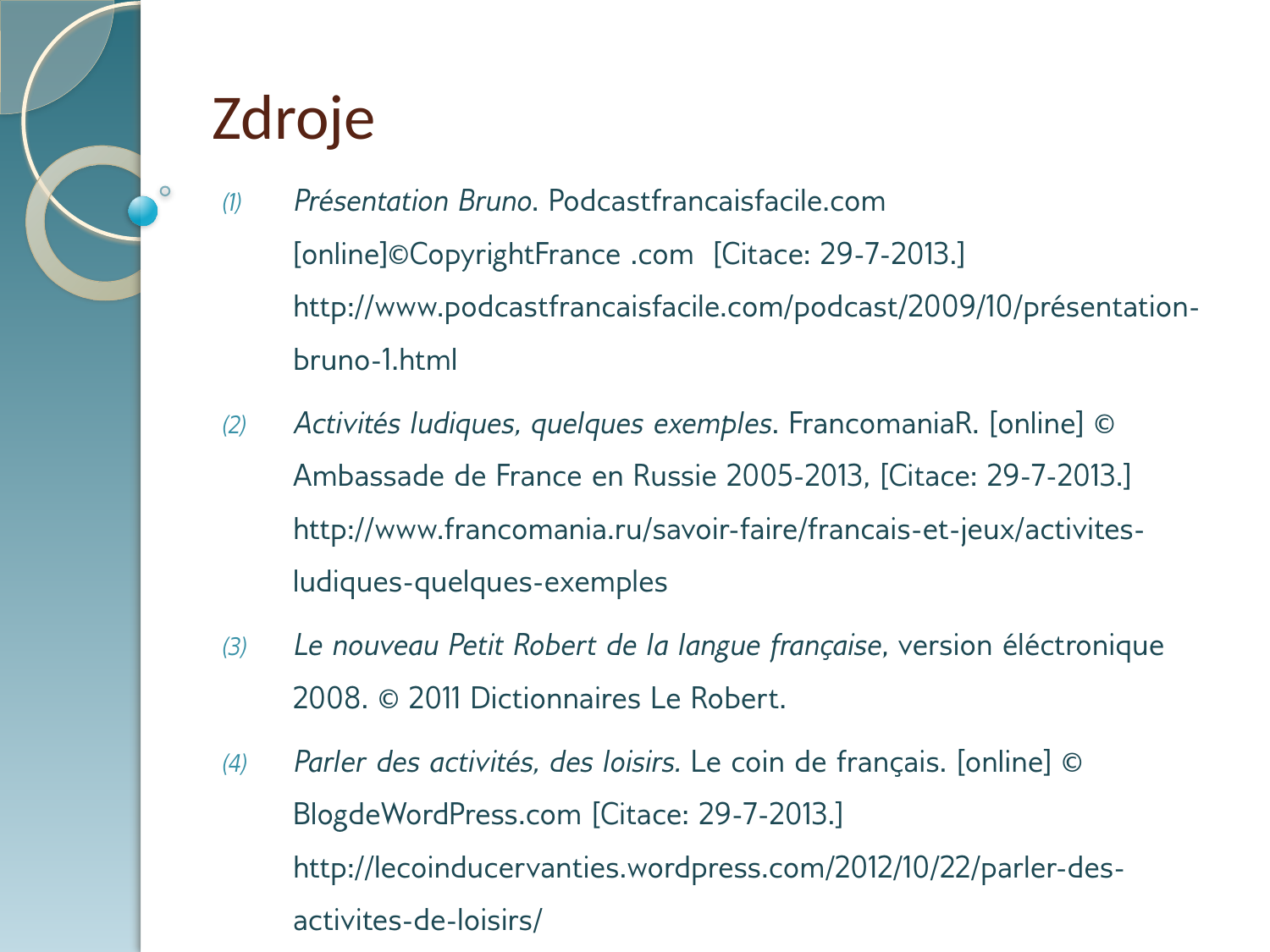

# Zdroje
Présentation Bruno. Podcastfrancaisfacile.com [online]©CopyrightFrance .com  [Citace: 29-7-2013.] http://www.podcastfrancaisfacile.com/podcast/2009/10/présentation-bruno-1.html
Activités ludiques, quelques exemples. FrancomaniaR. [online] © Ambassade de France en Russie 2005-2013, [Citace: 29-7-2013.] http://www.francomania.ru/savoir-faire/francais-et-jeux/activites-ludiques-quelques-exemples
Le nouveau Petit Robert de la langue française, version éléctronique 2008. © 2011 Dictionnaires Le Robert.
Parler des activités, des loisirs. Le coin de français. [online] © BlogdeWordPress.com [Citace: 29-7-2013.] http://lecoinducervanties.wordpress.com/2012/10/22/parler-des-activites-de-loisirs/